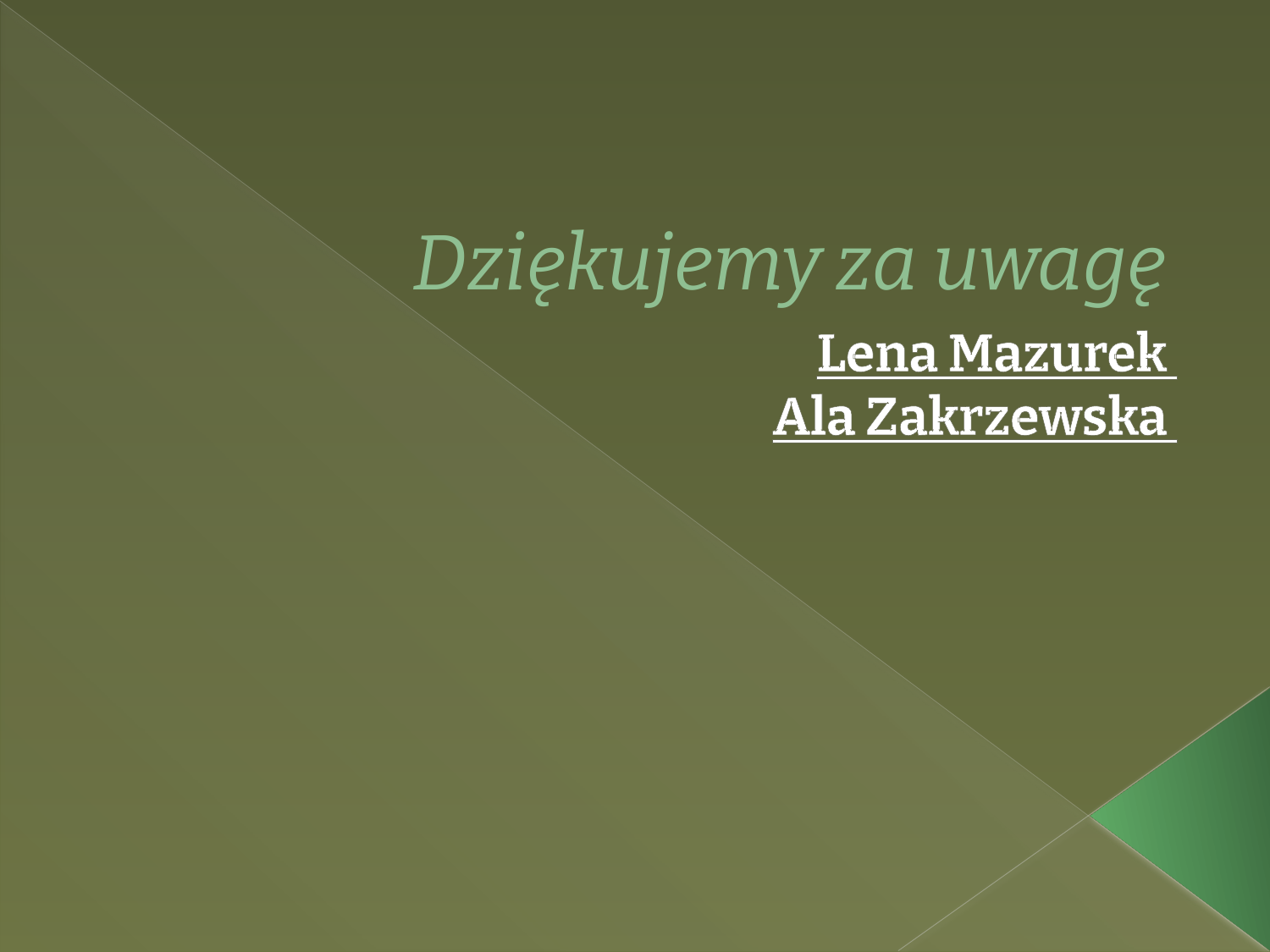

# Dziękujemy za uwagę
Lena Mazurek
Ala Zakrzewska